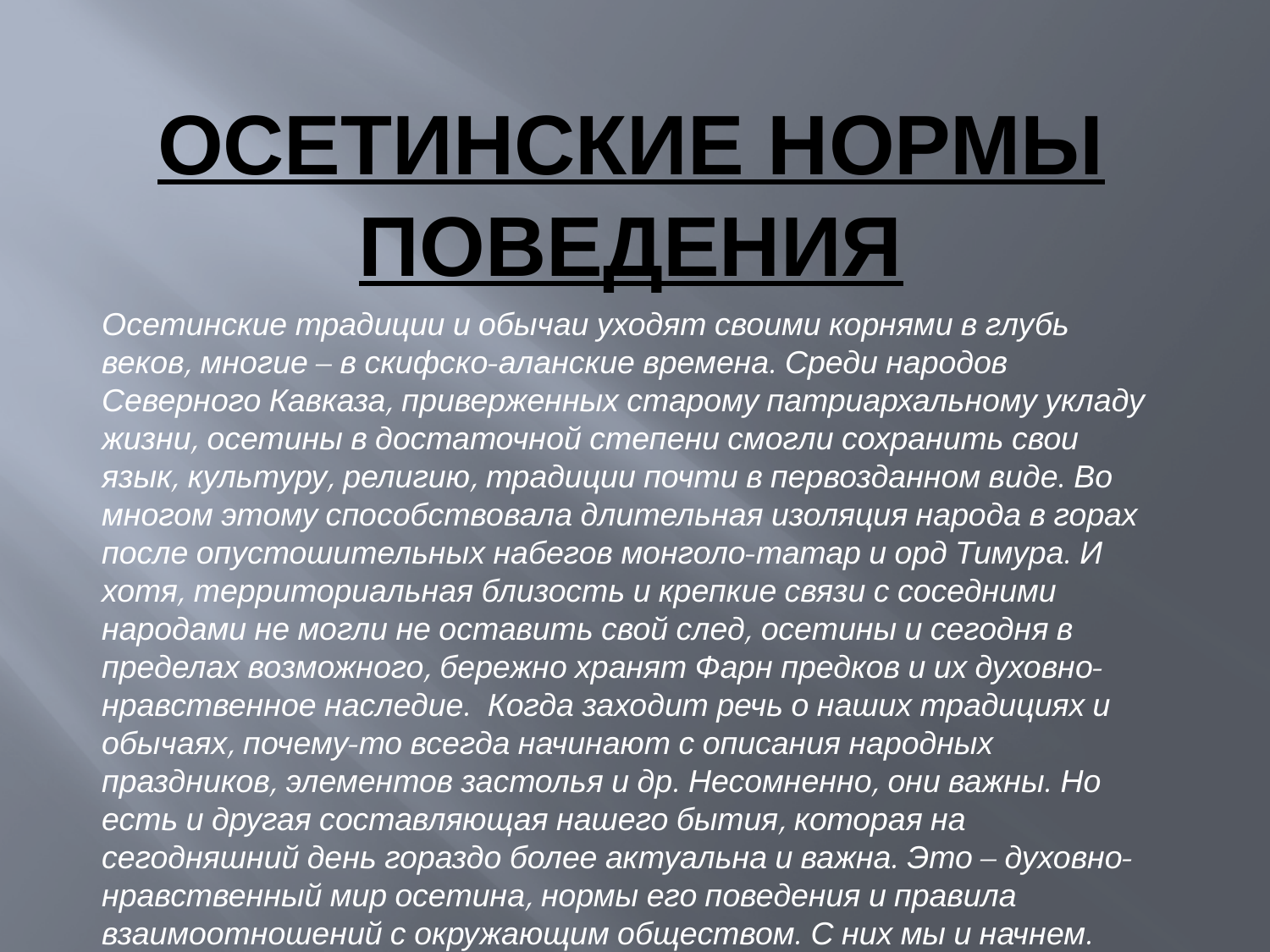

# Осетинские нормы поведения
Осетинские традиции и обычаи уходят своими корнями в глубь веков, многие – в скифско-аланские времена. Среди народов Северного Кавказа, приверженных старому патриархальному укладу жизни, осетины в достаточной степени смогли сохранить свои язык, культуру, религию, традиции почти в первозданном виде. Во многом этому способствовала длительная изоляция народа в горах после опустошительных набегов монголо-татар и орд Тимура. И хотя, территориальная близость и крепкие связи с соседними народами не могли не оставить свой след, осетины и сегодня в пределах возможного, бережно хранят Фарн предков и их духовно-нравственное наследие.  Когда заходит речь о наших традициях и обычаях, почему-то всегда начинают с описания народных праздников, элементов застолья и др. Несомненно, они важны. Но есть и другая составляющая нашего бытия, которая на сегодняшний день гораздо более актуальна и важна. Это – духовно-нравственный мир осетина, нормы его поведения и правила взаимоотношений с окружающим обществом. С них мы и начнем. Итак...